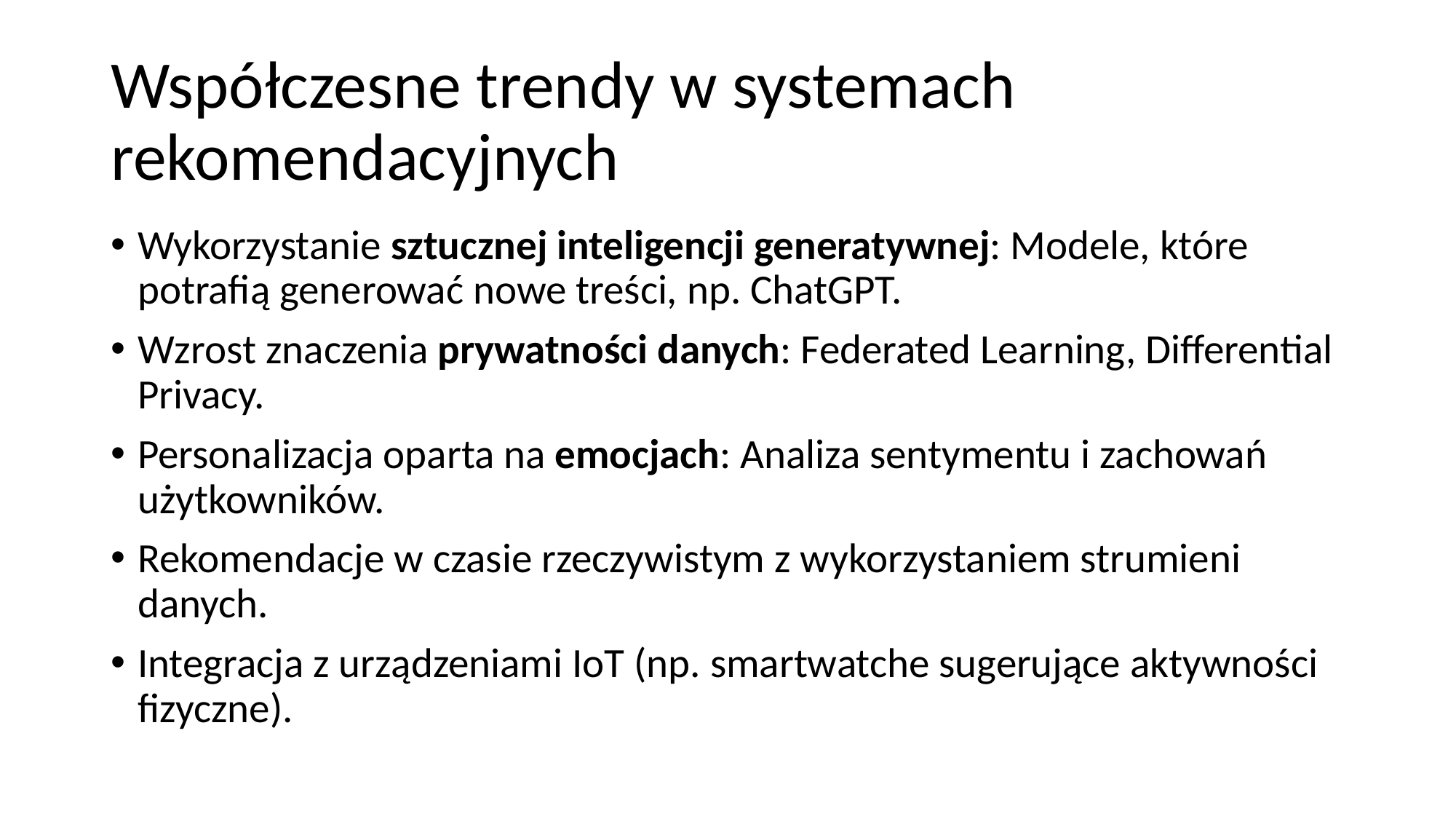

# Współczesne trendy w systemach rekomendacyjnych
Wykorzystanie sztucznej inteligencji generatywnej: Modele, które potrafią generować nowe treści, np. ChatGPT.
Wzrost znaczenia prywatności danych: Federated Learning, Differential Privacy.
Personalizacja oparta na emocjach: Analiza sentymentu i zachowań użytkowników.
Rekomendacje w czasie rzeczywistym z wykorzystaniem strumieni danych.
Integracja z urządzeniami IoT (np. smartwatche sugerujące aktywności fizyczne).